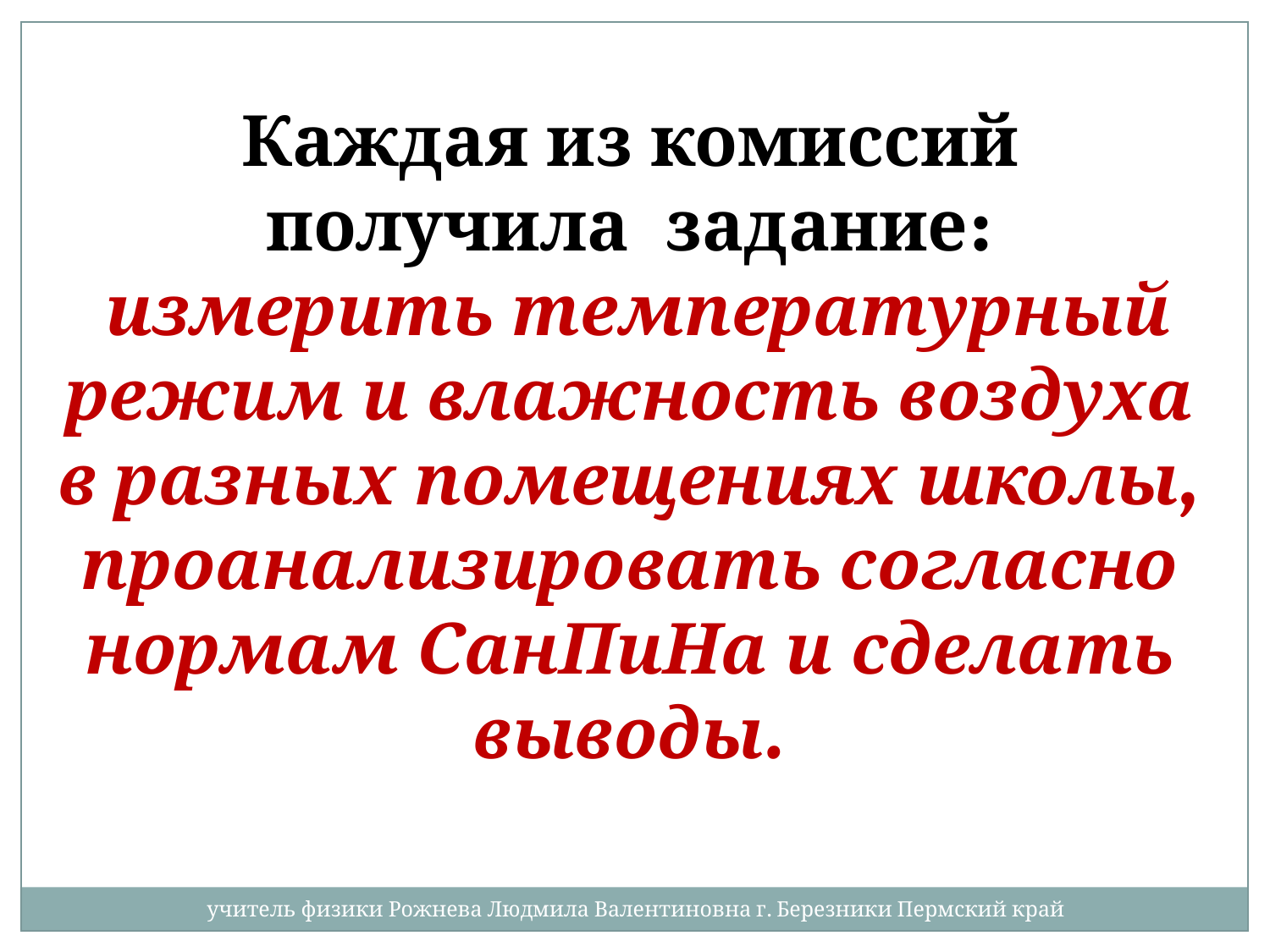

Каждая из комиссий получила  задание:
 измерить температурный режим и влажность воздуха в разных помещениях школы, проанализировать согласно нормам СанПиНа и сделать выводы.
учитель физики Рожнева Людмила Валентиновна г. Березники Пермский край